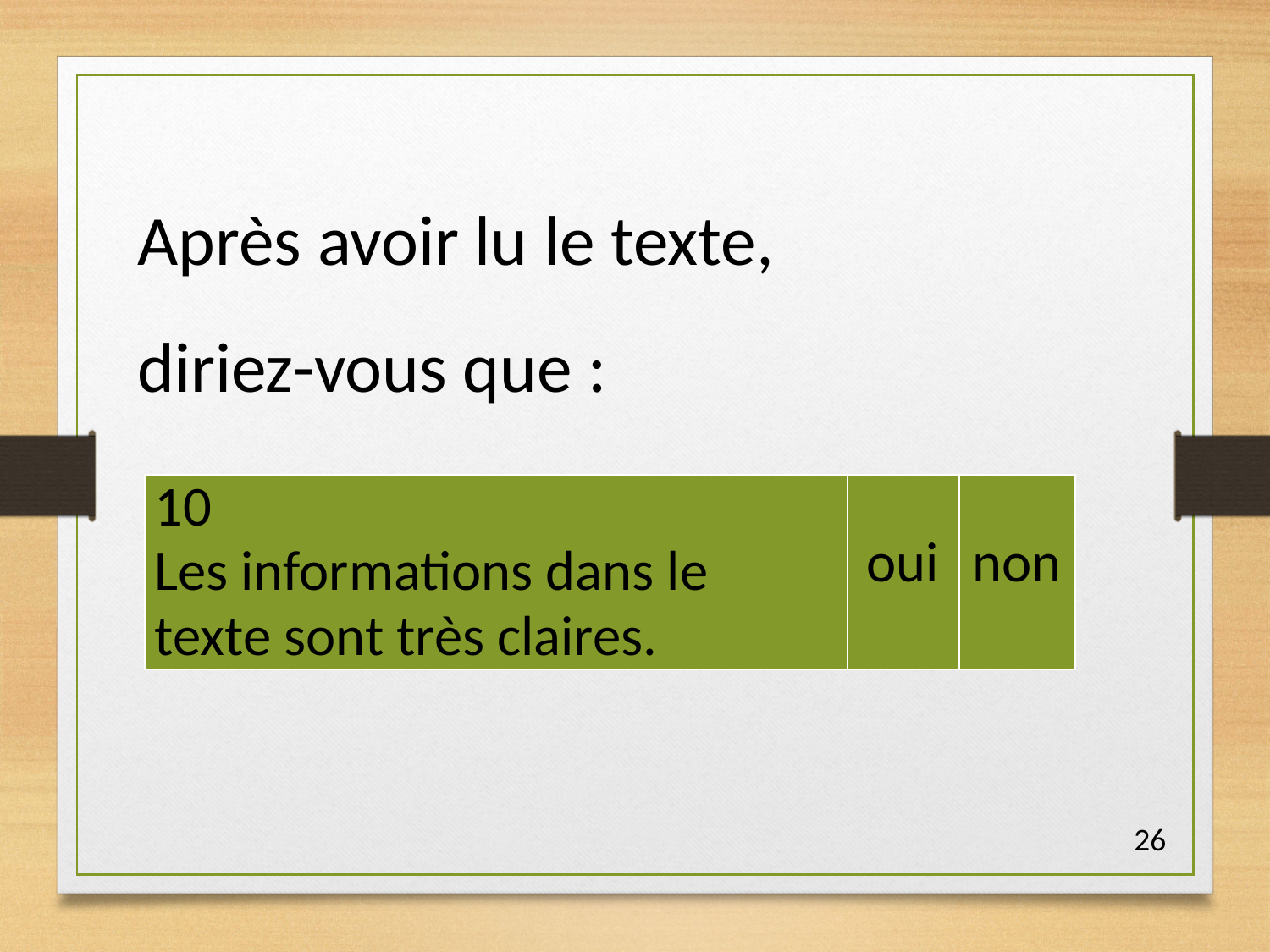

Après avoir lu le texte,
diriez-vous que :
| 10 Les informations dans le texte sont très claires. | oui | non |
| --- | --- | --- |
26